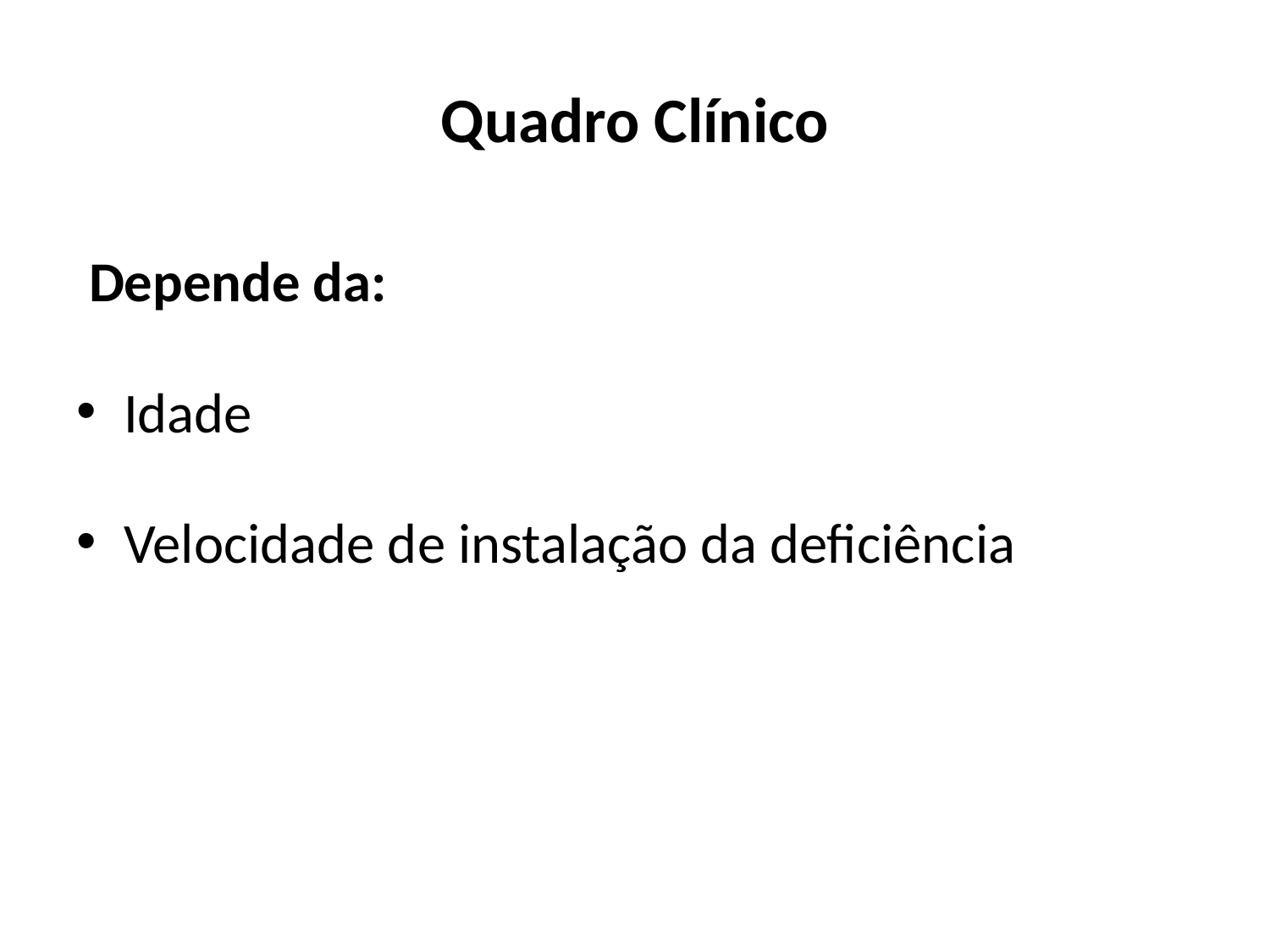

# Quadro Clínico
 Depende da:

Idade

Velocidade de instalação da deficiência